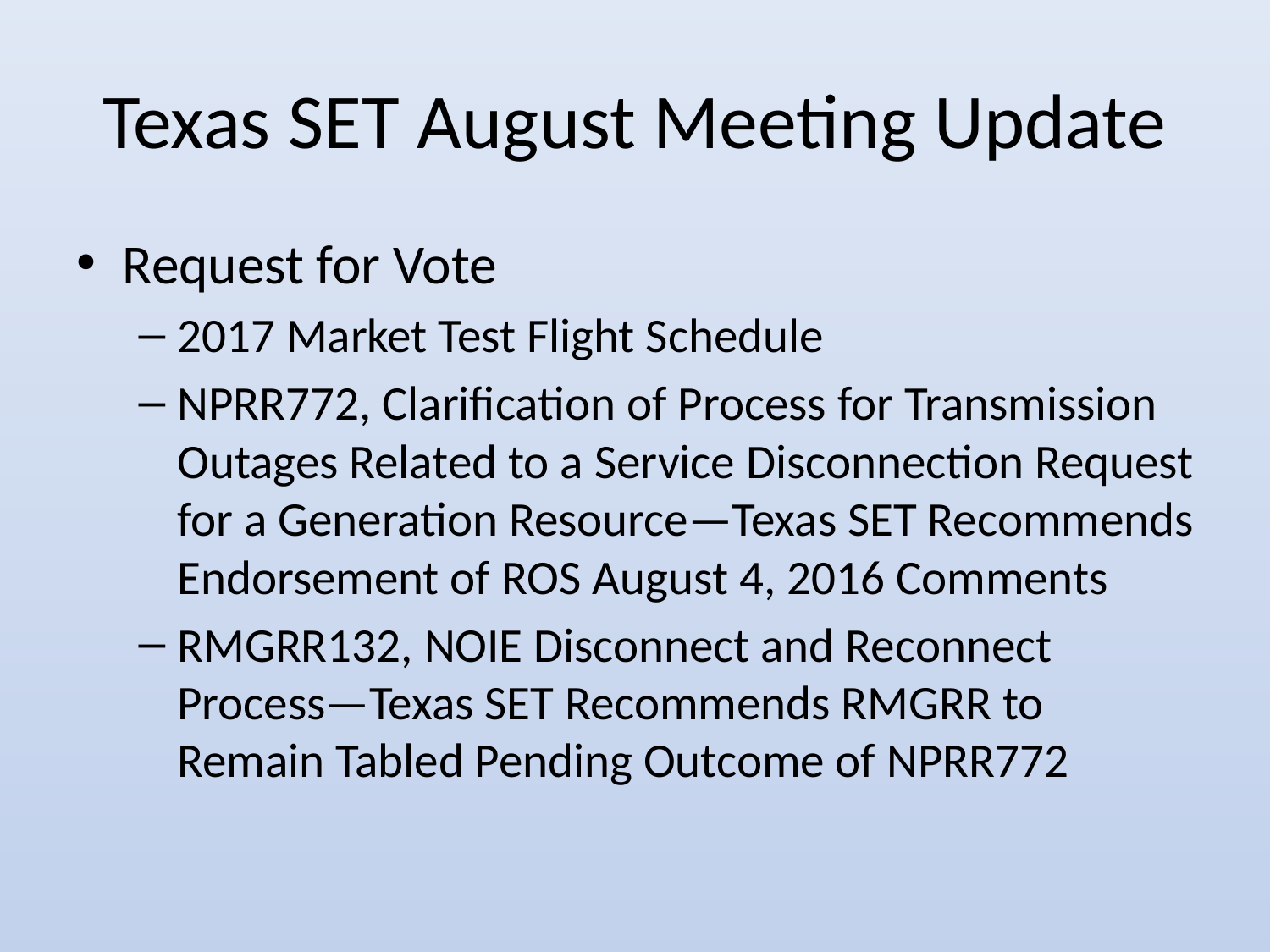

# Texas SET August Meeting Update
Request for Vote
2017 Market Test Flight Schedule
NPRR772, Clarification of Process for Transmission Outages Related to a Service Disconnection Request for a Generation Resource—Texas SET Recommends Endorsement of ROS August 4, 2016 Comments
RMGRR132, NOIE Disconnect and Reconnect Process—Texas SET Recommends RMGRR to Remain Tabled Pending Outcome of NPRR772